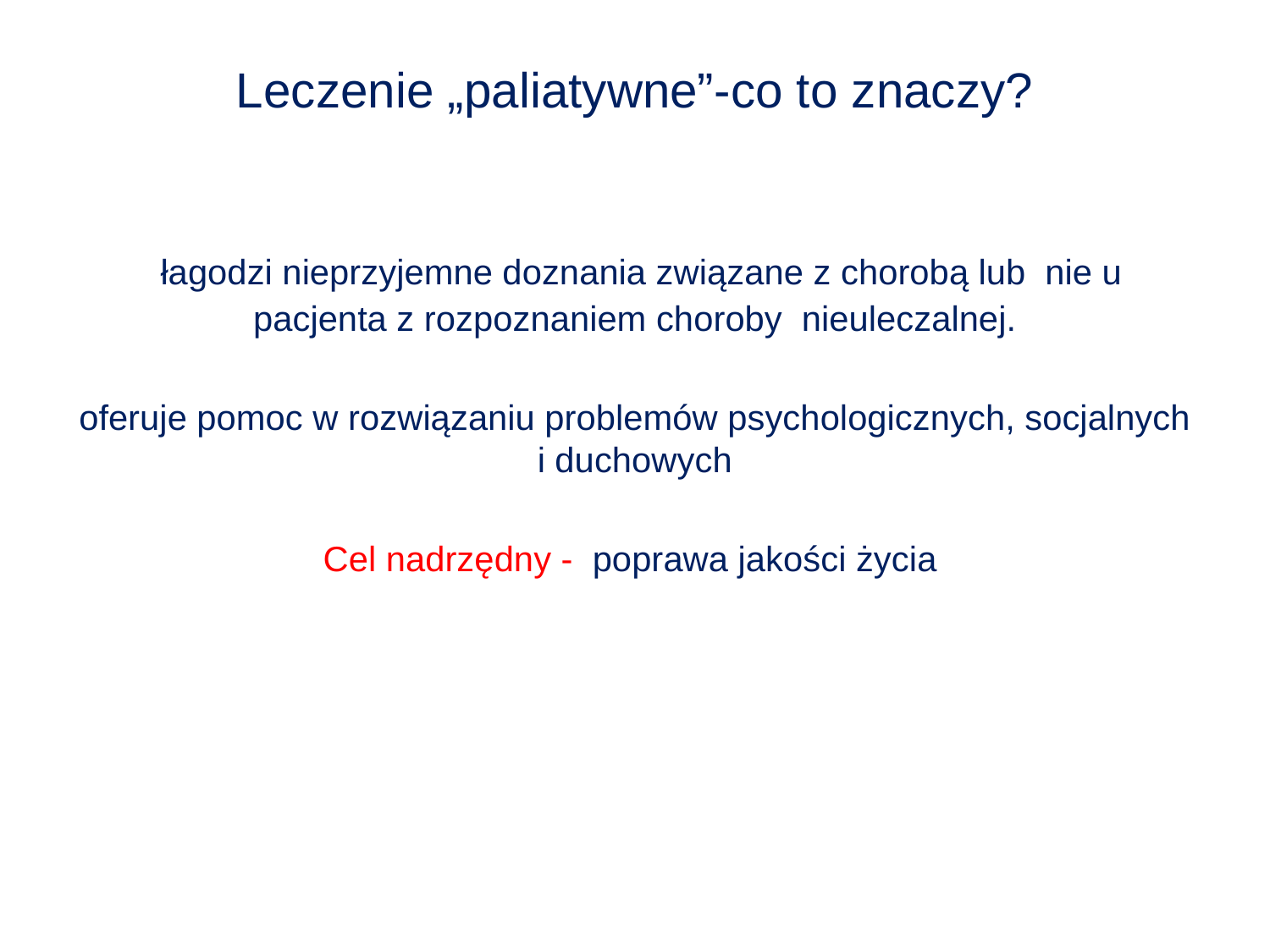

# Leczenie „paliatywne”-co to znaczy?
 łagodzi nieprzyjemne doznania związane z chorobą lub  nie u pacjenta z rozpoznaniem choroby  nieuleczalnej.

oferuje pomoc w rozwiązaniu problemów psychologicznych, socjalnych i duchowych

Cel nadrzędny -  poprawa jakości życia